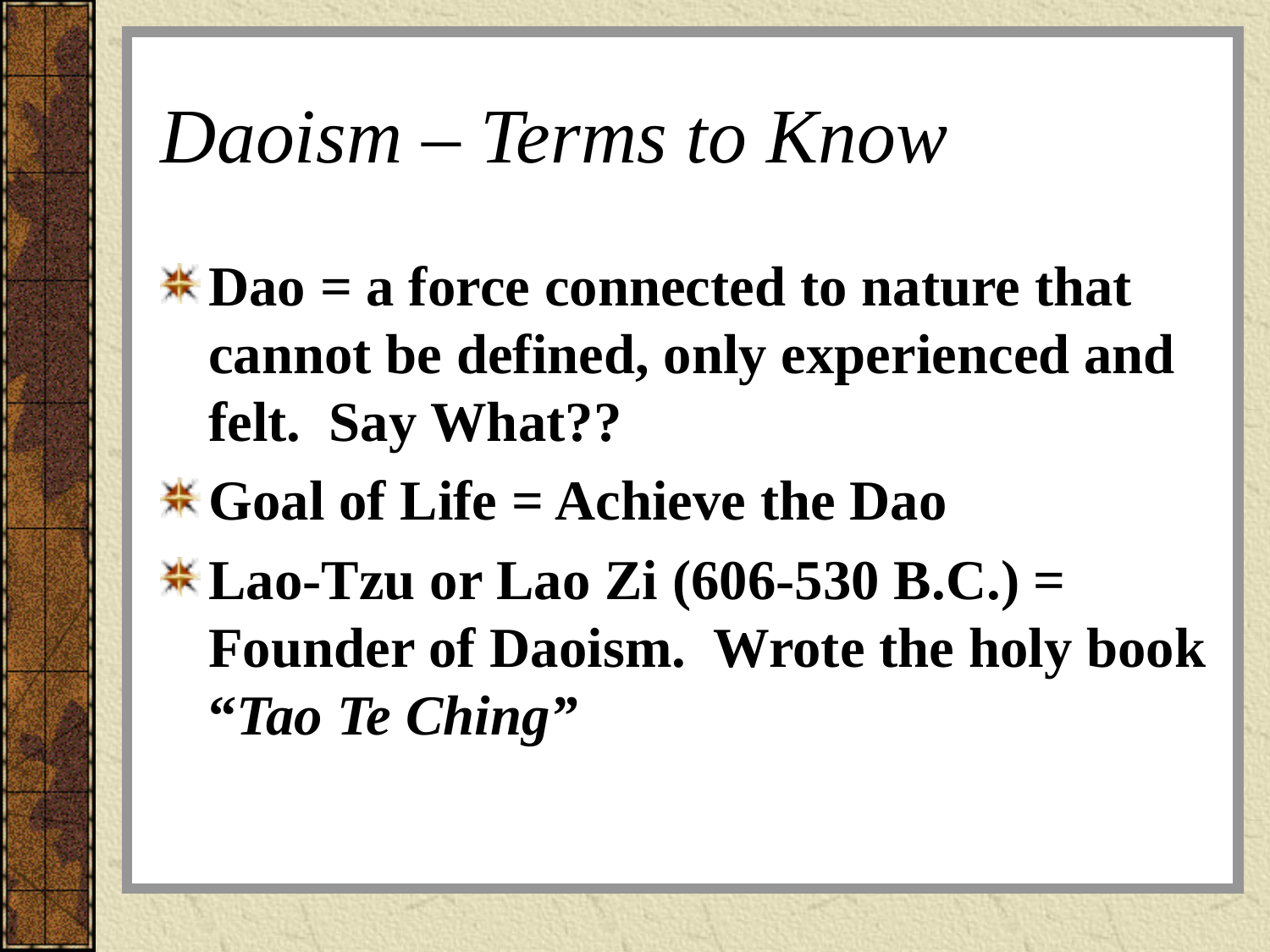

# Daoism – Terms to Know

Dao = a force connected to nature that cannot be defined, only experienced and felt.  Say What??
Goal of Life = Achieve the Dao
Lao-Tzu or Lao Zi (606-530 B.C.) = Founder of Daoism.  Wrote the holy book “Tao Te Ching”